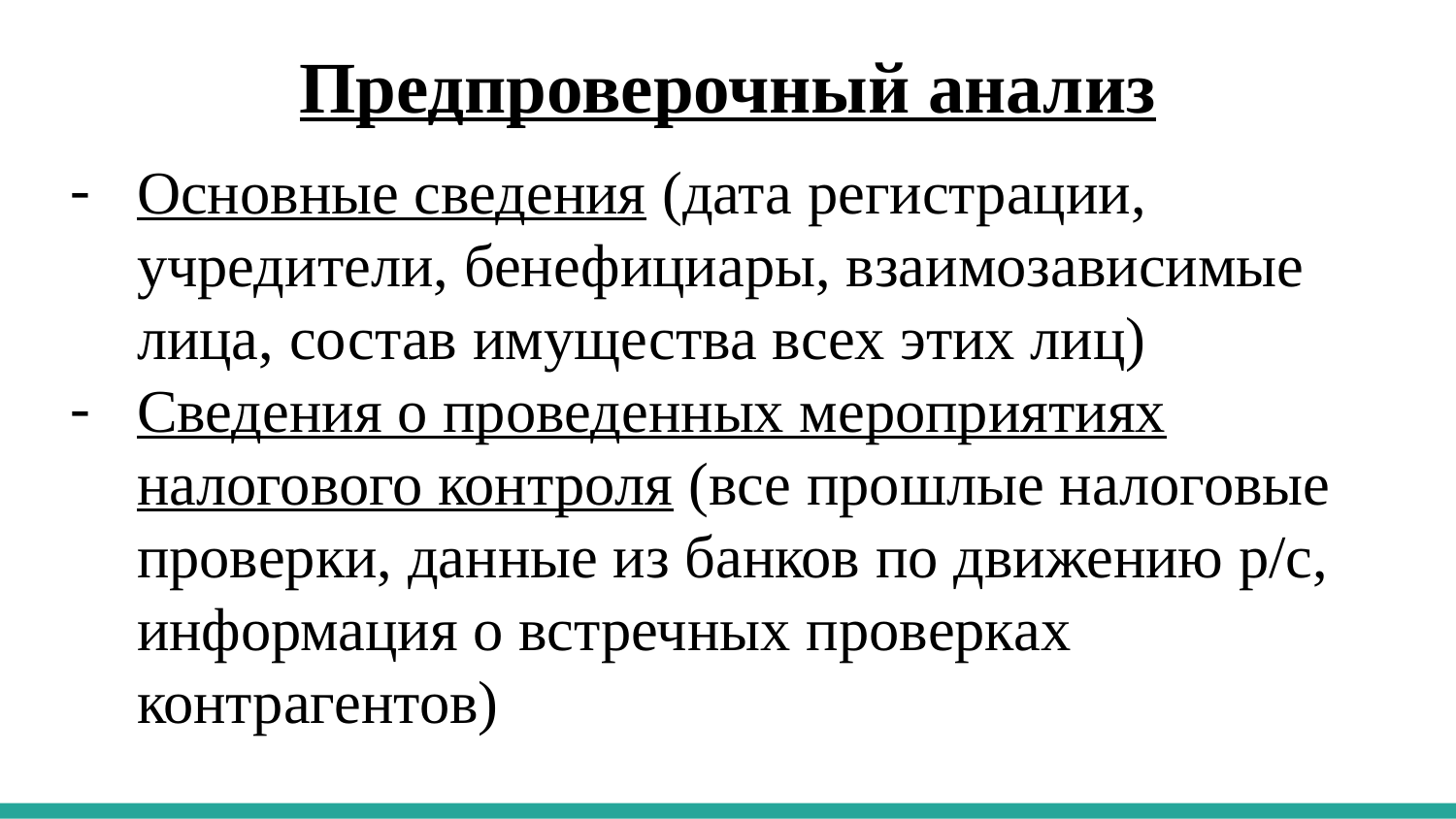

# Предпроверочный анализ
Основные сведения (дата регистрации, учредители, бенефициары, взаимозависимые лица, состав имущества всех этих лиц)
Сведения о проведенных мероприятиях налогового контроля (все прошлые налоговые проверки, данные из банков по движению р/с, информация о встречных проверках контрагентов)